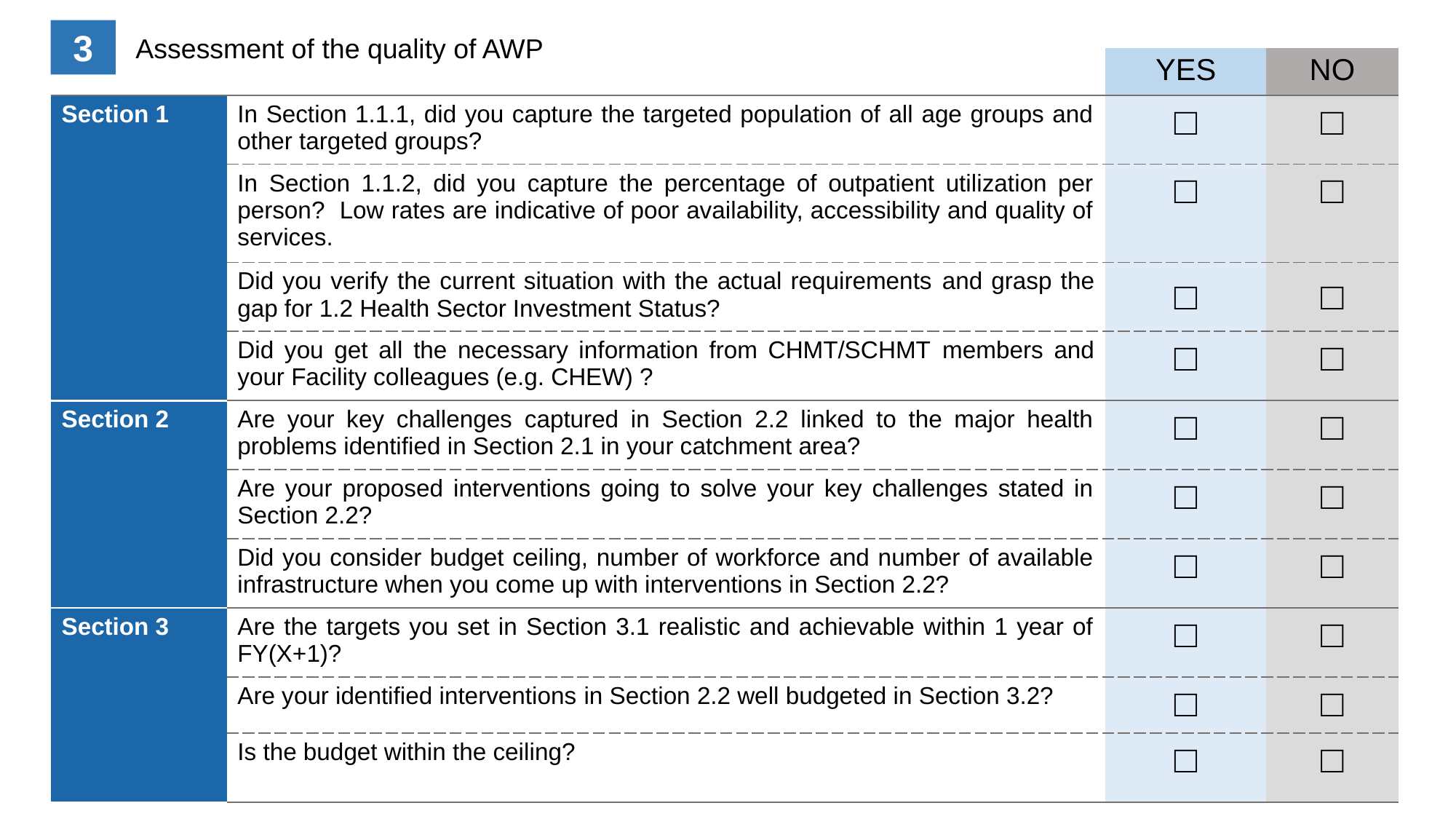

3
Assessment of the quality of AWP
|  |  | YES | NO |
| --- | --- | --- | --- |
| Section 1 | In Section 1.1.1, did you capture the targeted population of all age groups and other targeted groups? | □ | □ |
|  | In Section 1.1.2, did you capture the percentage of outpatient utilization per person? Low rates are indicative of poor availability, accessibility and quality of services. | □ | □ |
|  | Did you verify the current situation with the actual requirements and grasp the gap for 1.2 Health Sector Investment Status? | □ | □ |
|  | Did you get all the necessary information from CHMT/SCHMT members and your Facility colleagues (e.g. CHEW) ? | □ | □ |
| Section 2 | Are your key challenges captured in Section 2.2 linked to the major health problems identified in Section 2.1 in your catchment area? | □ | □ |
|  | Are your proposed interventions going to solve your key challenges stated in Section 2.2? | □ | □ |
|  | Did you consider budget ceiling, number of workforce and number of available infrastructure when you come up with interventions in Section 2.2? | □ | □ |
| Section 3 | Are the targets you set in Section 3.1 realistic and achievable within 1 year of FY(X+1)? | □ | □ |
|  | Are your identified interventions in Section 2.2 well budgeted in Section 3.2? | □ | □ |
|  | Is the budget within the ceiling? | □ | □ |